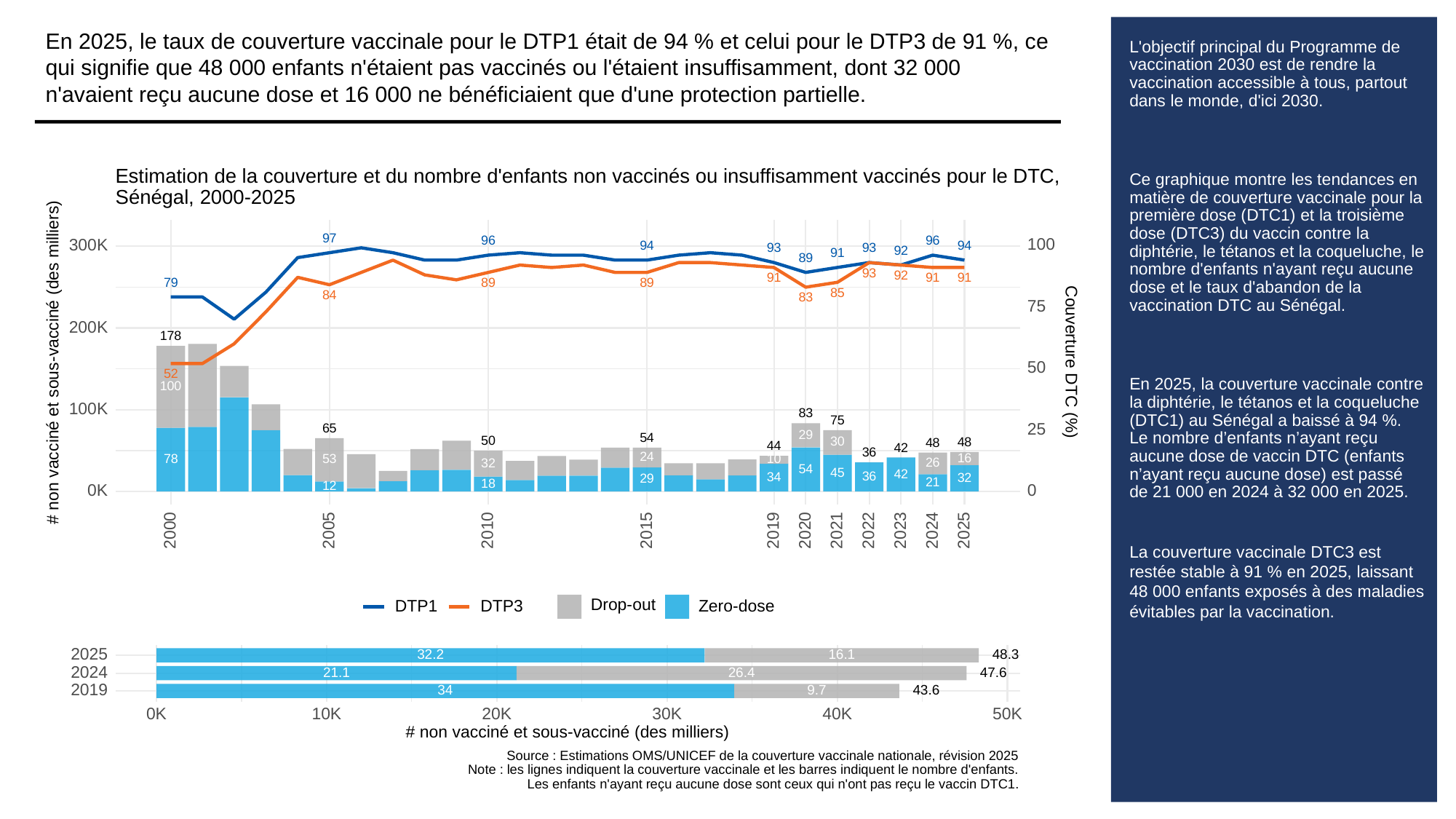

En 2025, le taux de couverture vaccinale pour le DTP1 était de 94 % et celui pour le DTP3 de 91 %, ce qui signifie que 48 000 enfants n'étaient pas vaccinés ou l'étaient insuffisamment, dont 32 000 n'avaient reçu aucune dose et 16 000 ne bénéficiaient que d'une protection partielle.
# L'objectif principal du Programme de vaccination 2030 est de rendre la vaccination accessible à tous, partout dans le monde, d'ici 2030.

Ce graphique montre les tendances en matière de couverture vaccinale pour la première dose (DTC1) et la troisième dose (DTC3) du vaccin contre la diphtérie, le tétanos et la coqueluche, le nombre d'enfants n'ayant reçu aucune dose et le taux d'abandon de la vaccination DTC au Sénégal.

En 2025, la couverture vaccinale contre la diphtérie, le tétanos et la coqueluche (DTC1) au Sénégal a baissé à 94 %. Le nombre d’enfants n’ayant reçu aucune dose de vaccin DTC (enfants n’ayant reçu aucune dose) est passé de 21 000 en 2024 à 32 000 en 2025.

La couverture vaccinale DTC3 est restée stable à 91 % en 2025, laissant 48 000 enfants exposés à des maladies évitables par la vaccination.

Estimation de la couverture et du nombre d'enfants non vaccinés ou insuffisamment vaccinés pour le DTC,
Sénégal, 2000-2025

97
96
96
100
300K
94
94
93
93

92

91
89

93
92
91
91
91
79
89
89

85
84
83
75
200K

178

# non vacciné et sous-vacciné (des milliers)
Couverture DTC (%)
50

52
100

100K

83

75

25
65

29
54
50
30
48

48

44
42

36

24
16

78
10
53

26
32

54

45

42

36
34
32

29

21
18

12
0K
0

2023
2000
2005
2010
2015
2019
2020
2021
2022
2024
2025

Drop-out
DTP3
Zero-dose
DTP1

2025
32.2
48.3
16.1

2024
26.4
47.6
21.1

2019
34
43.6
9.7

30K
0K
10K
20K
40K
50K
# non vacciné et sous-vacciné (des milliers)
Source : Estimations OMS/UNICEF de la couverture vaccinale nationale, révision 2025
Note : les lignes indiquent la couverture vaccinale et les barres indiquent le nombre d'enfants.
Les enfants n'ayant reçu aucune dose sont ceux qui n'ont pas reçu le vaccin DTC1.